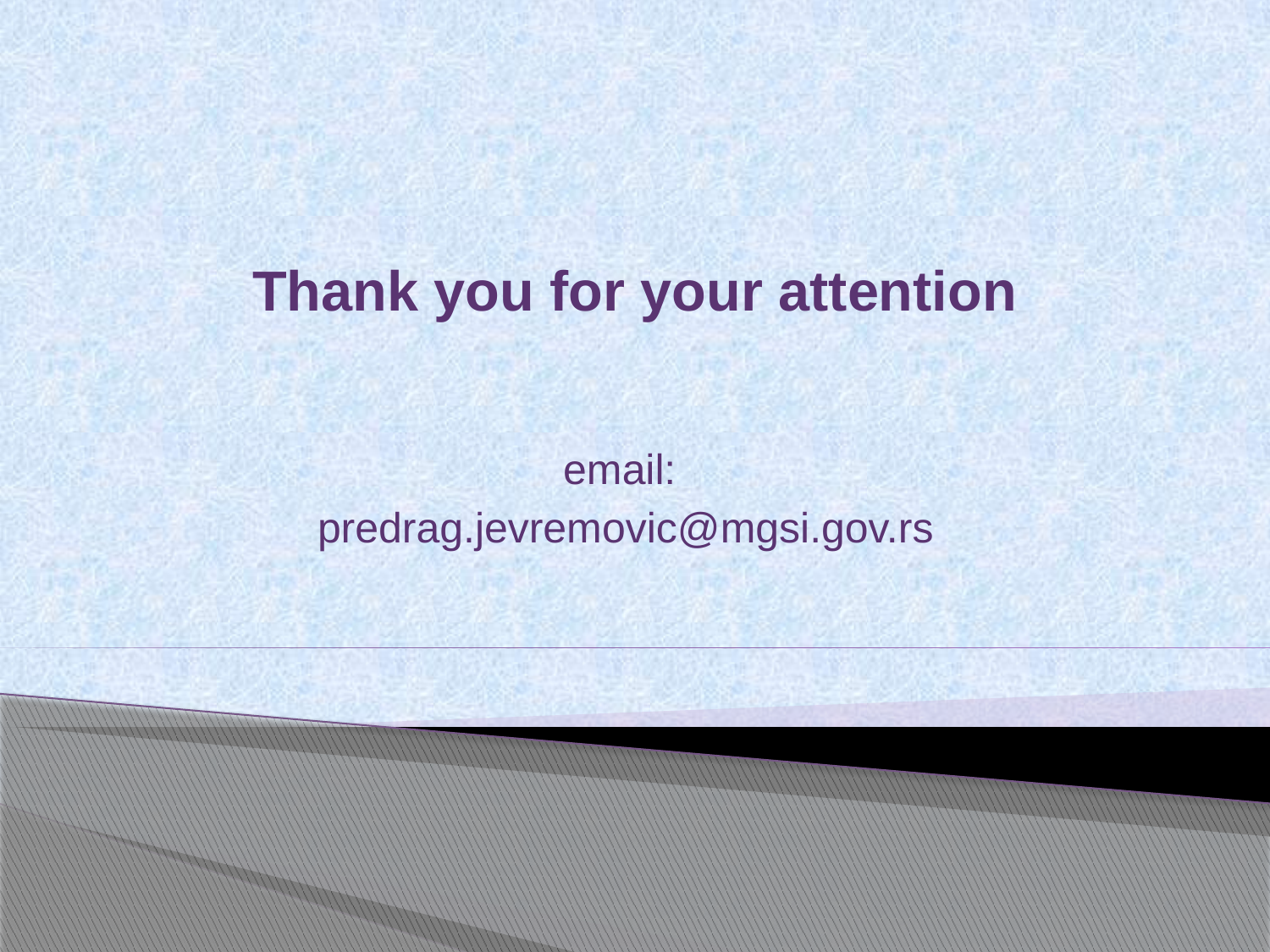

# Thank you for your attention
email:
predrag.jevremovic@mgsi.gov.rs